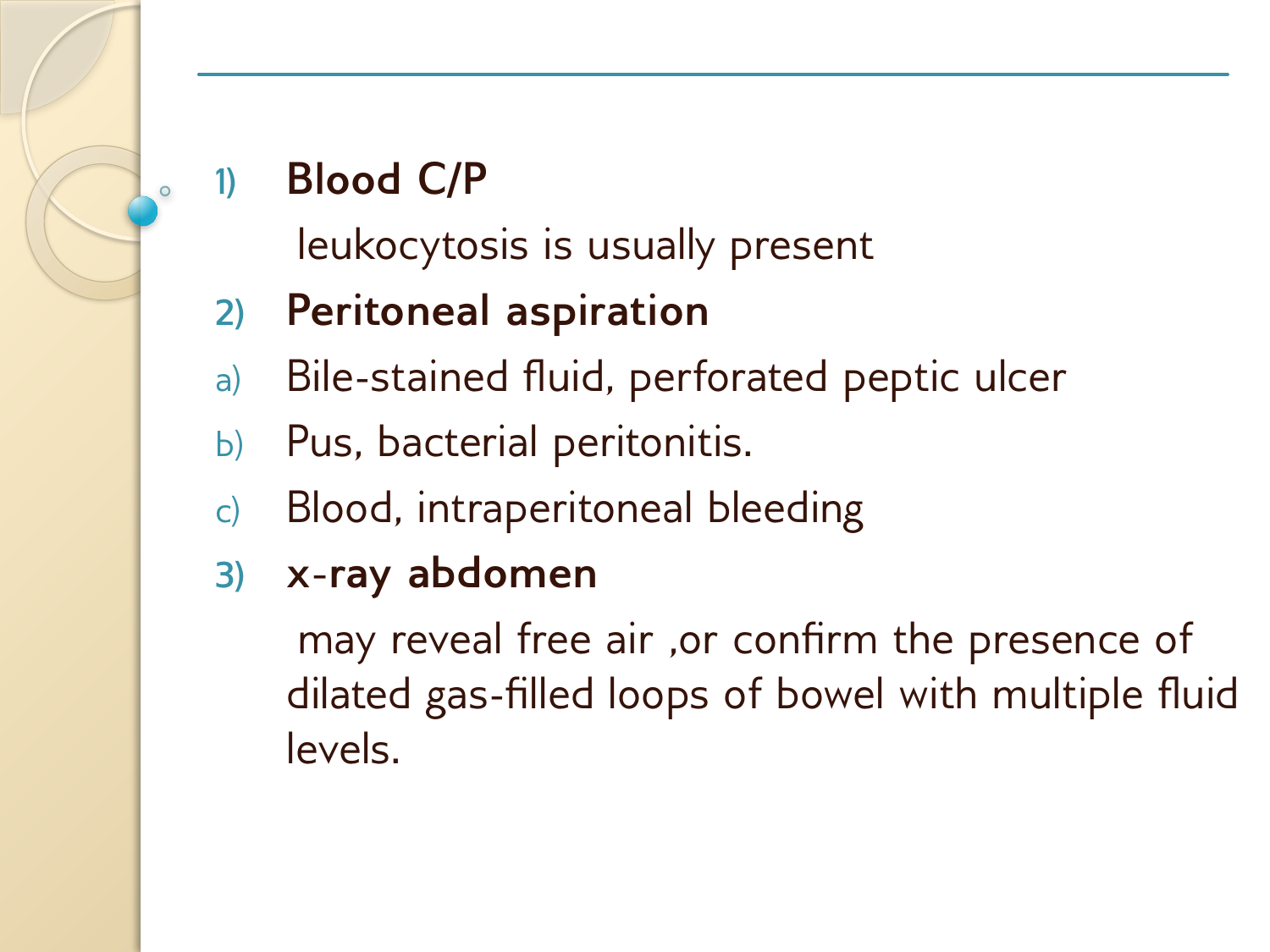

Blood C/P
      leukocytosis is usually present
Peritoneal aspiration
Bile-stained fluid, perforated peptic ulcer
Pus, bacterial peritonitis.
Blood, intraperitoneal bleeding
x-ray abdomen
      may reveal free air ,or confirm the presence of dilated gas-filled loops of bowel with multiple fluid levels.